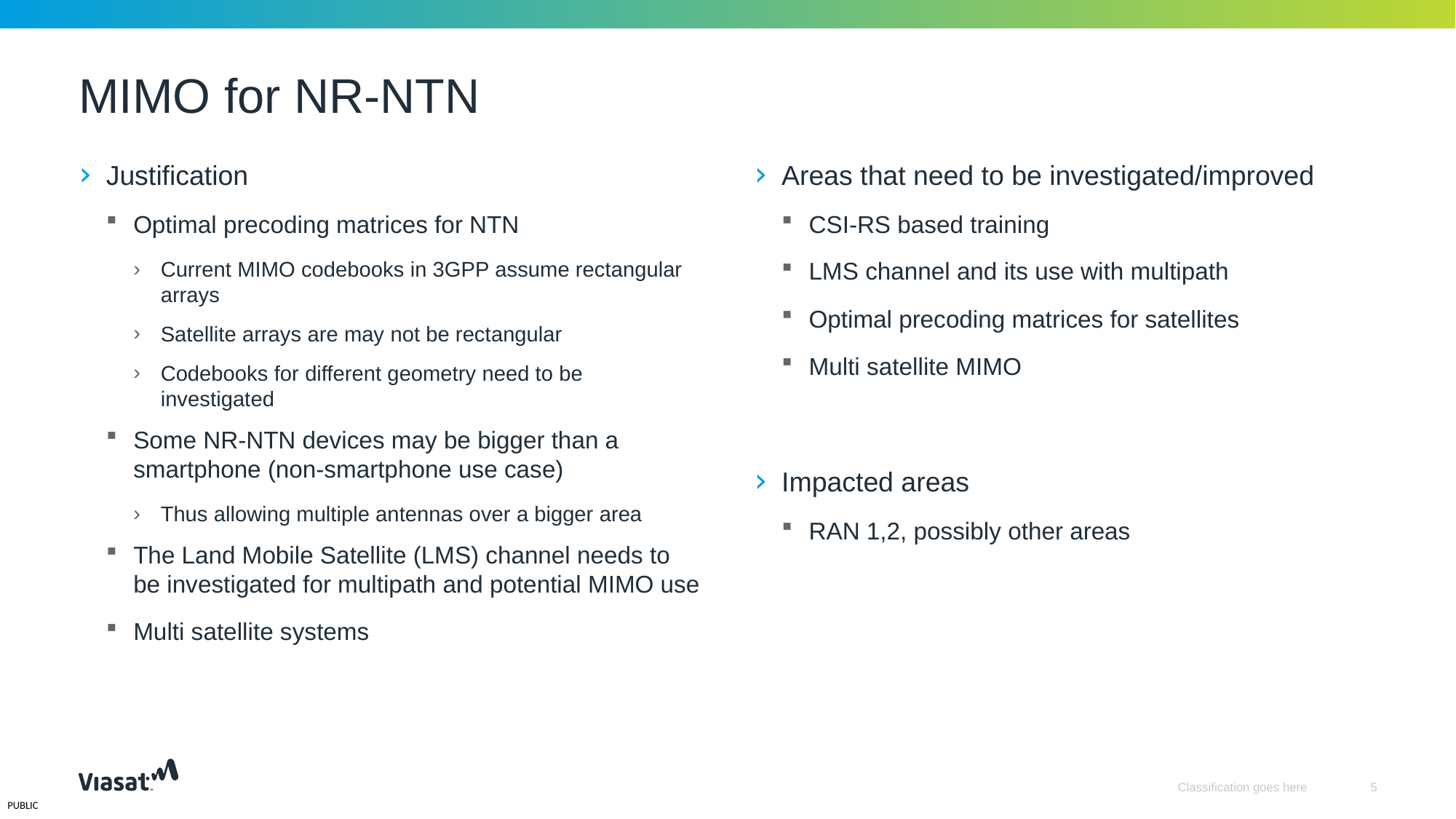

# MIMO for NR-NTN
Justification
Optimal precoding matrices for NTN
Current MIMO codebooks in 3GPP assume rectangular arrays
Satellite arrays are may not be rectangular
Codebooks for different geometry need to be investigated
Some NR-NTN devices may be bigger than a smartphone (non-smartphone use case)
Thus allowing multiple antennas over a bigger area
The Land Mobile Satellite (LMS) channel needs to be investigated for multipath and potential MIMO use
Multi satellite systems

Areas that need to be investigated/improved
CSI-RS based training
LMS channel and its use with multipath
Optimal precoding matrices for satellites
Multi satellite MIMO
Impacted areas
RAN 1,2, possibly other areas
Classification goes here
5